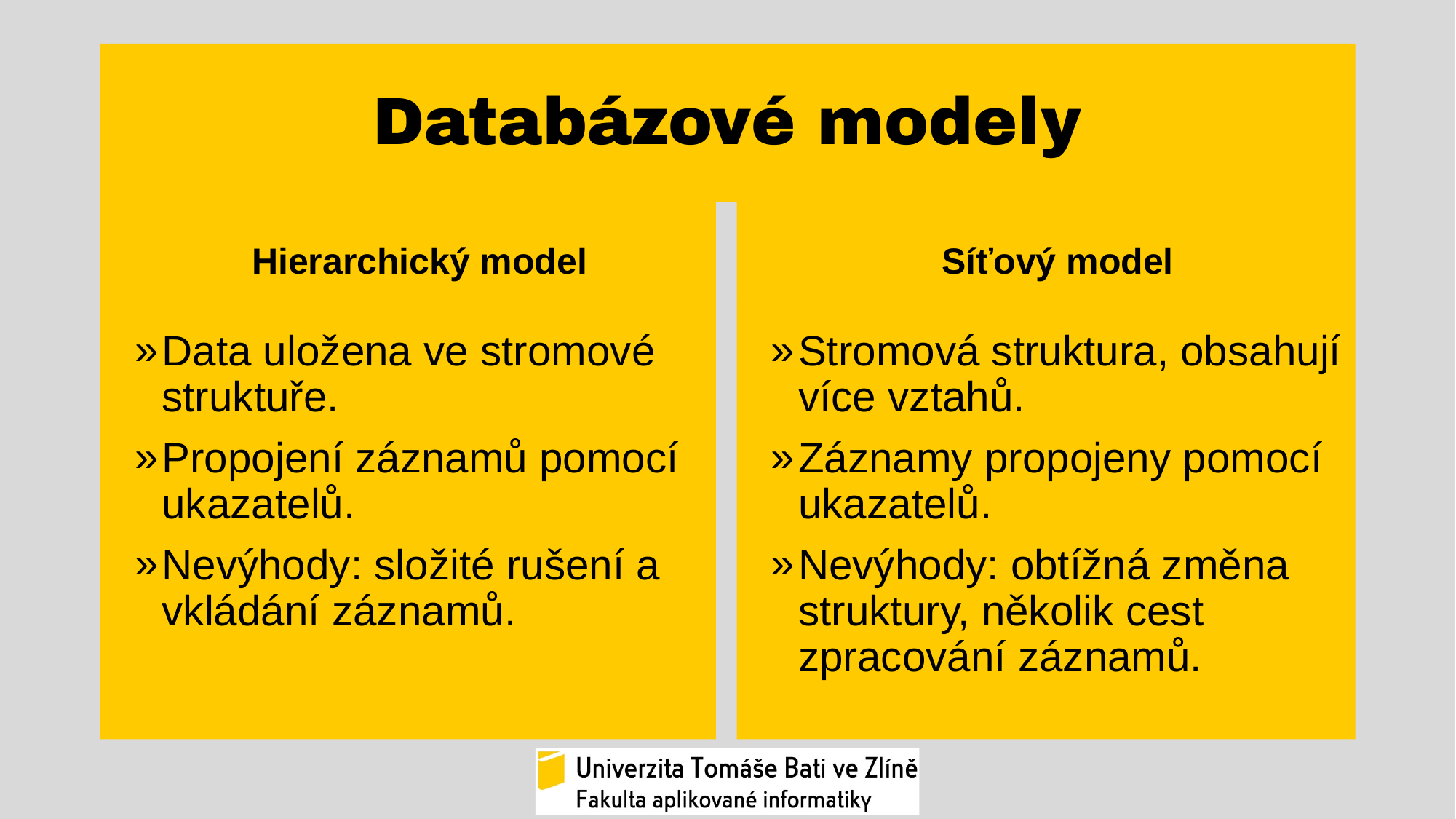

# Databázové modely
Hierarchický model
Síťový model
Data uložena ve stromové struktuře.
Propojení záznamů pomocí ukazatelů.
Nevýhody: složité rušení a vkládání záznamů.

Stromová struktura, obsahují více vztahů.
Záznamy propojeny pomocí ukazatelů.
Nevýhody: obtížná změna struktury, několik cest zpracování záznamů.